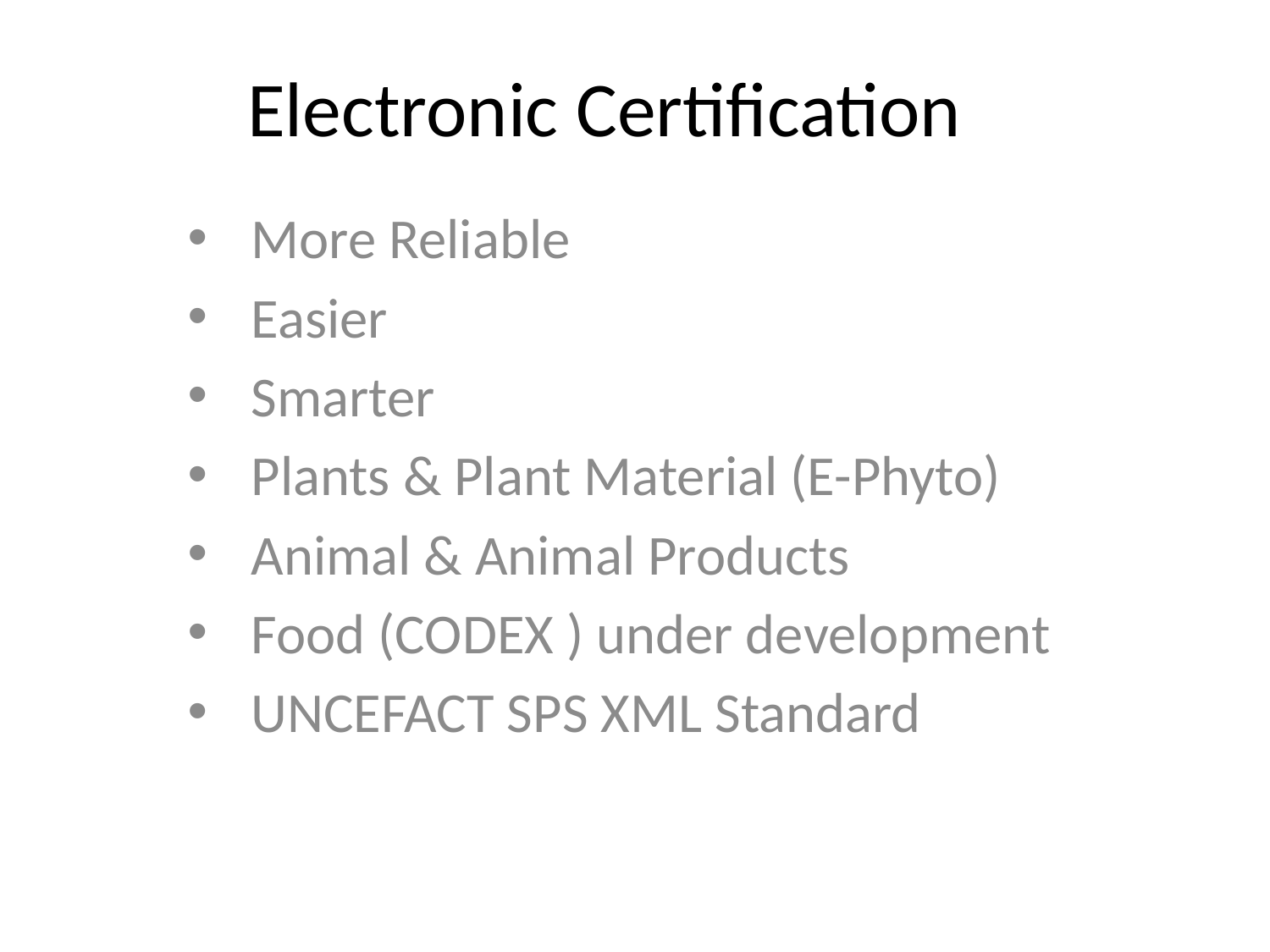

# Electronic Certification
More Reliable
Easier
Smarter
Plants & Plant Material (E-Phyto)
Animal & Animal Products
Food (CODEX ) under development
UNCEFACT SPS XML Standard